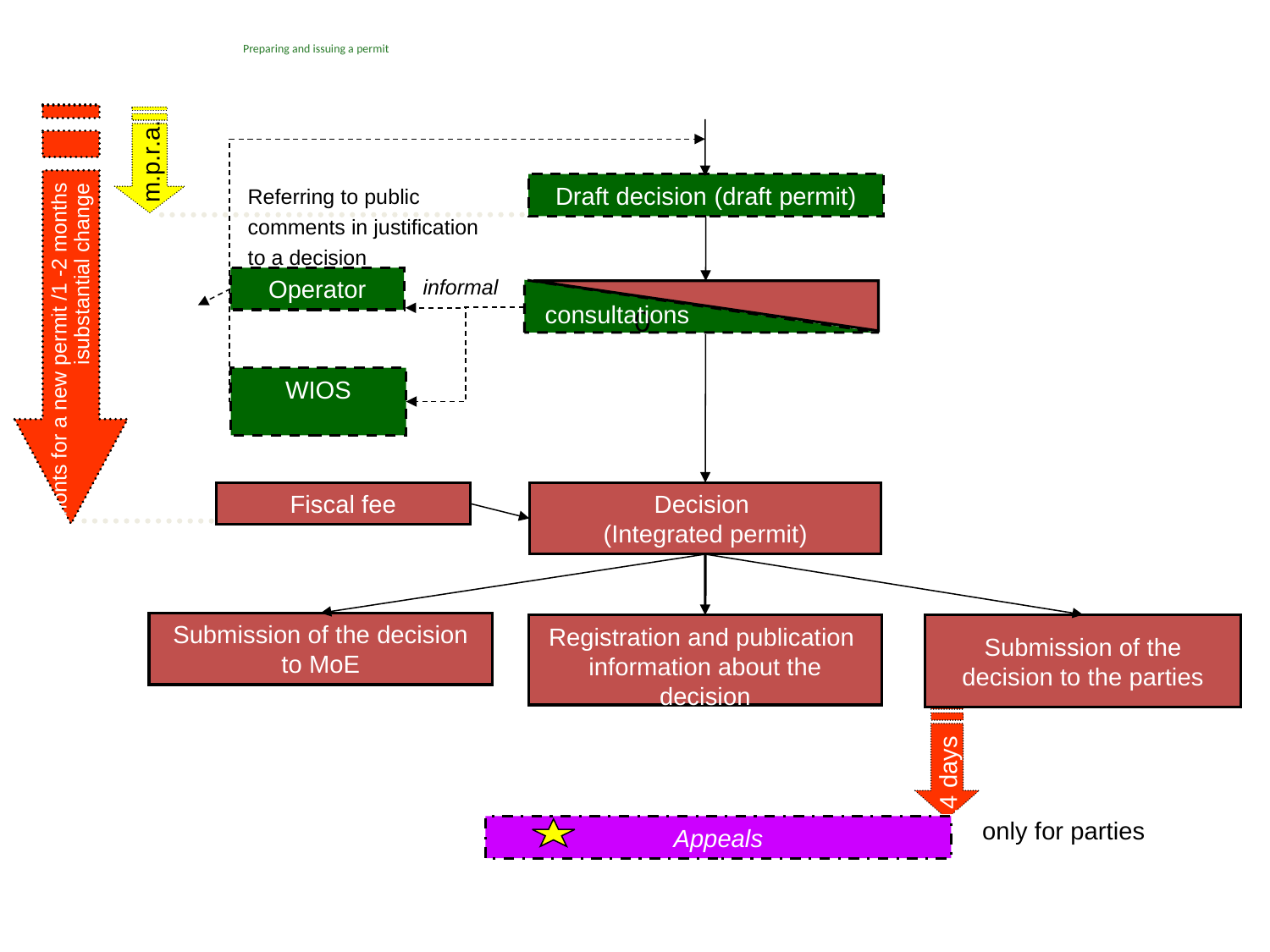

Preparing and issuing a permit

Draft decision (draft permit)

0

consultations
m.p.r.a.
Referring to public comments in justification to a decision

Operator
informal
WIOS

6 monts for a new permit /1 -2 months
isubstantial change
Decision
(Integrated permit)
Fiscal fee

Submission of the decision to MoE
Registration and publication  information about the decision
Submission of the decision to the parties
14 days
only for parties
Appeals